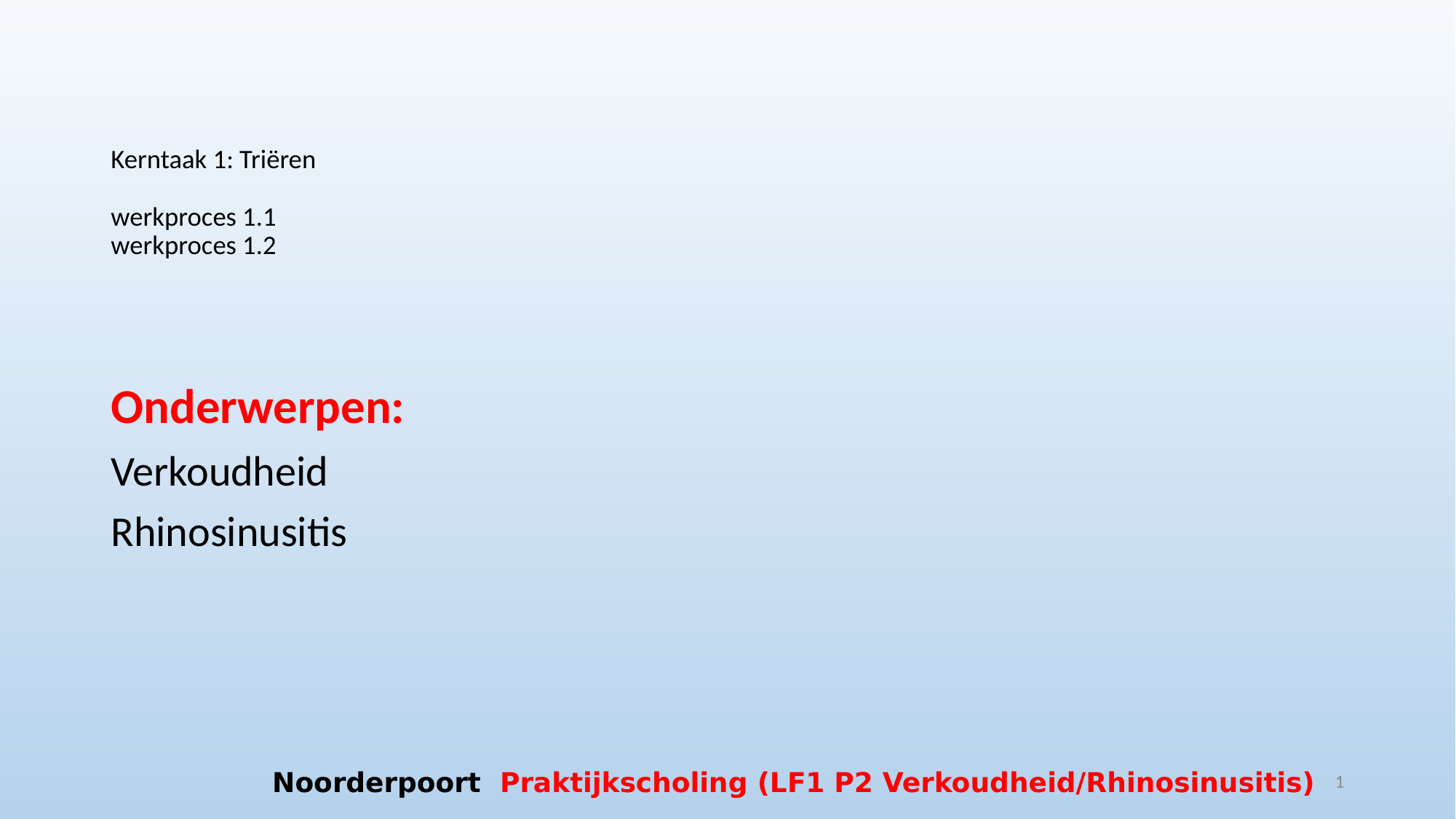

# Kerntaak 1: Triëren werkproces 1.1 werkproces 1.2
Onderwerpen:
Verkoudheid
Rhinosinusitis

1
Noorderpoort  Praktijkscholing (LF1 P2 Verkoudheid/Rhinosinusitis)